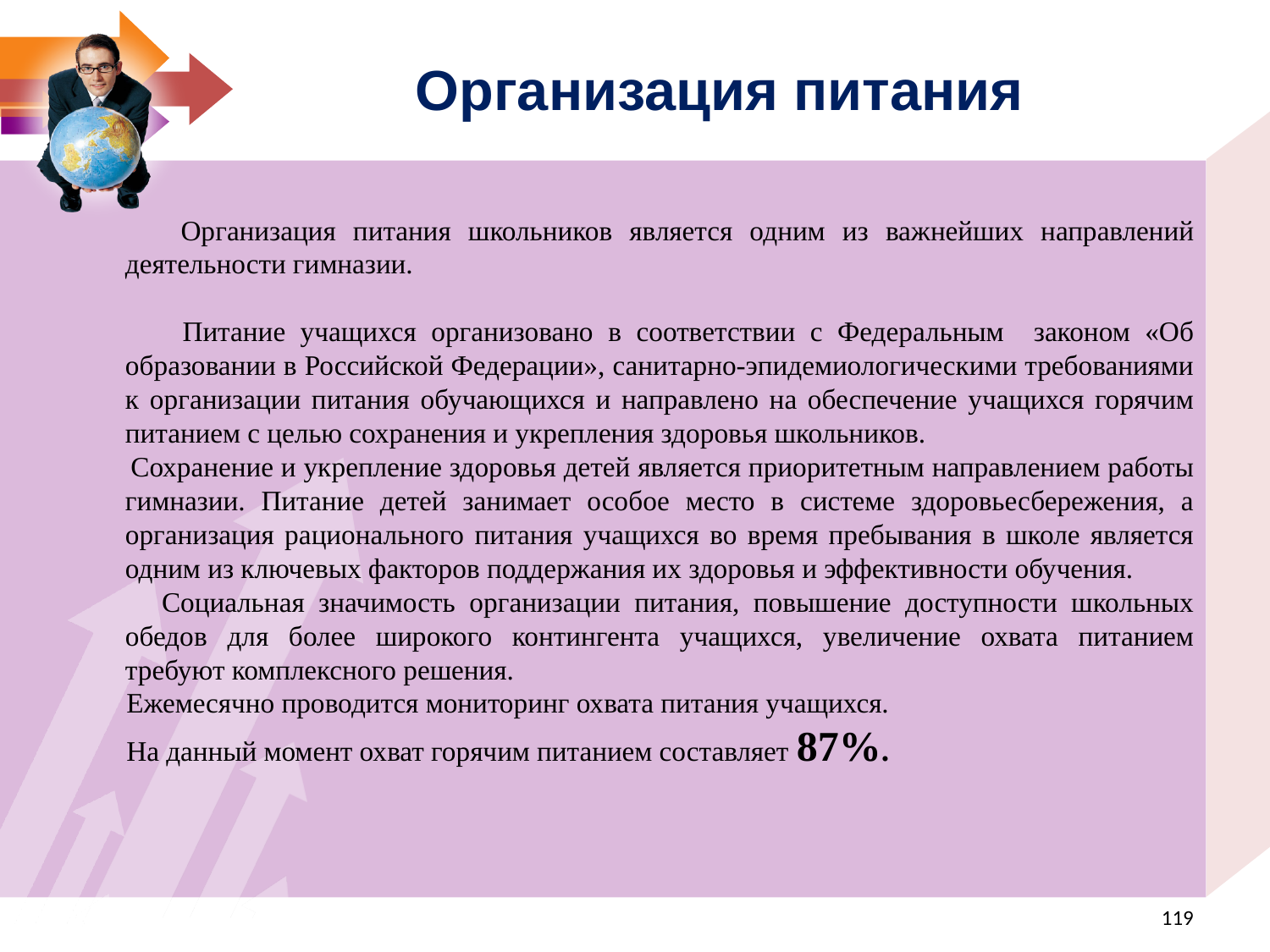

Организация питания
      Организация питания школьников является одним из важнейших направлений деятельности гимназии.

       Питание учащихся организовано в соответствии с Федеральным  законом «Об образовании в Российской Федерации», санитарно-эпидемиологическими требованиями к организации питания обучающихся и направлено на обеспечение учащихся горячим питанием с целью сохранения и укрепления здоровья школьников.
       Сохранение и укрепление здоровья детей является приоритетным направлением работы гимназии. Питание детей занимает особое место в системе здоровьесбережения, а организация рационального питания учащихся во время пребывания в школе является одним из ключевых факторов поддержания их здоровья и эффективности обучения.
      Социальная значимость организации питания, повышение доступности школьных обедов для более широкого контингента учащихся, увеличение охвата питанием требуют комплексного решения.
       Ежемесячно проводится мониторинг охвата питания учащихся.
       На данный момент охват горячим питанием составляет 87%.

119